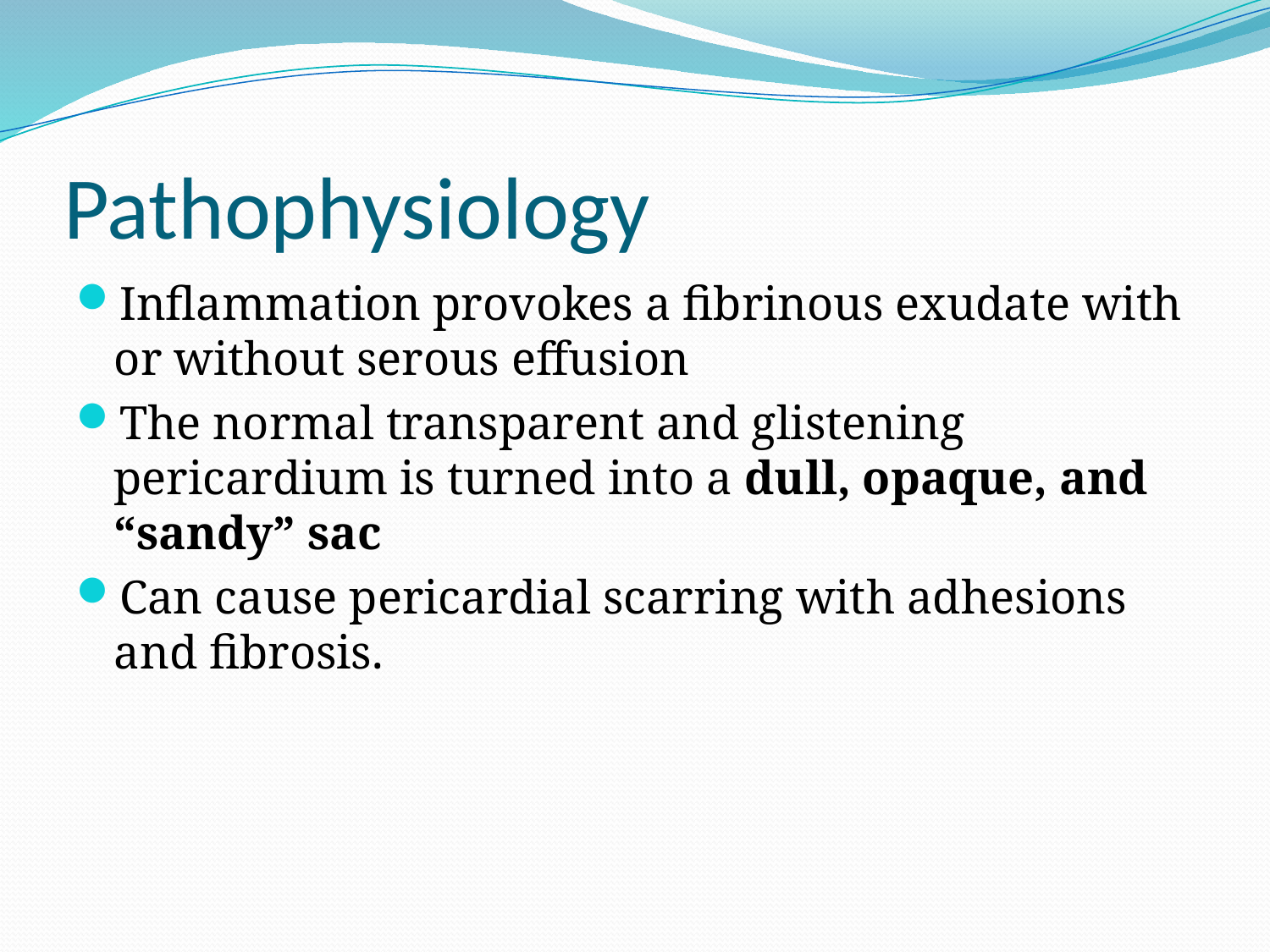

# Pathophysiology
Inflammation provokes a fibrinous exudate with or without serous effusion
The normal transparent and glistening pericardium is turned into a dull, opaque, and “sandy” sac
Can cause pericardial scarring with adhesions and fibrosis.